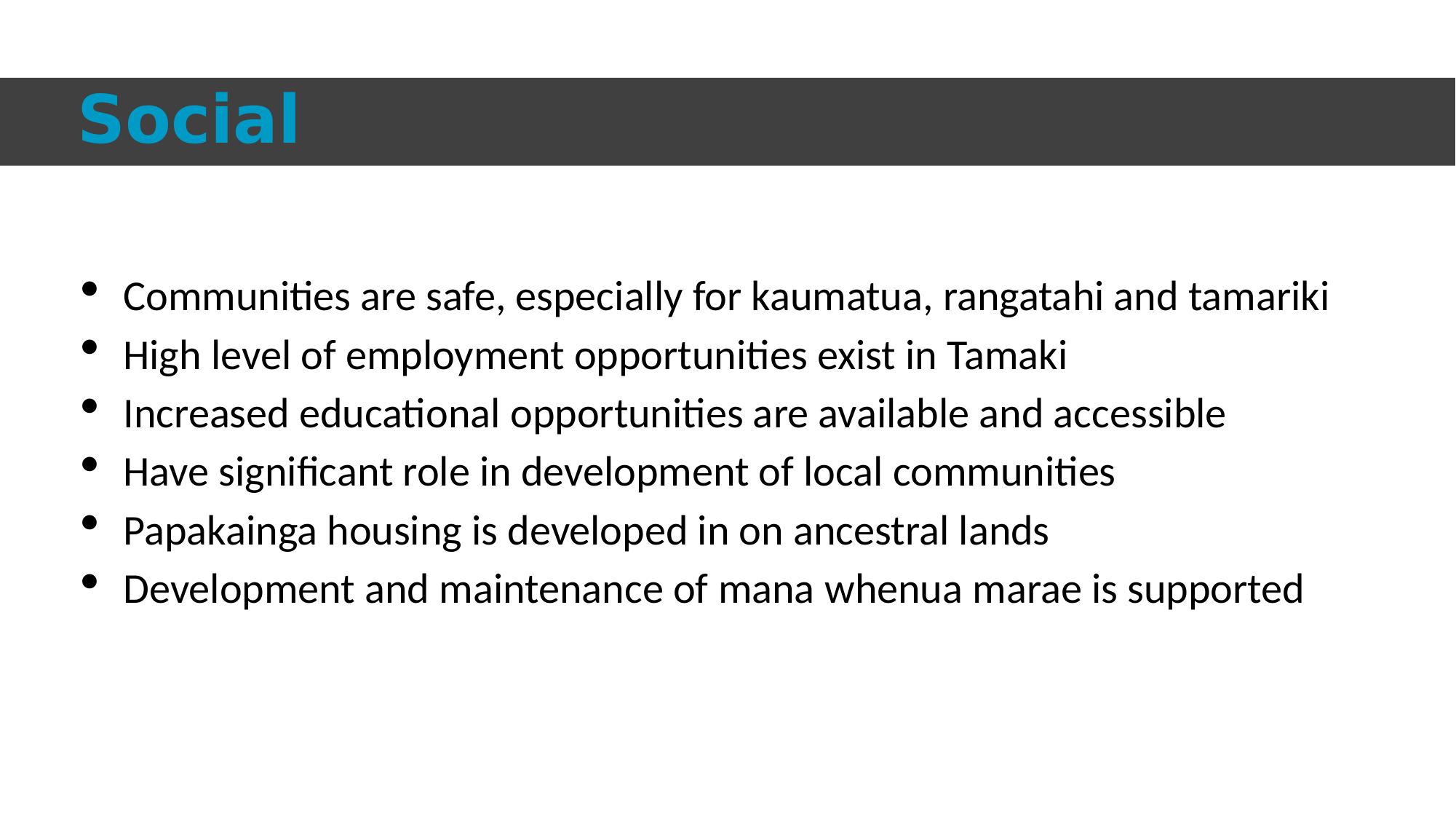

# Social

Communities are safe, especially for kaumatua, rangatahi and tamariki
High level of employment opportunities exist in Tamaki
Increased educational opportunities are available and accessible
Have significant role in development of local communities
Papakainga housing is developed in on ancestral lands
Development and maintenance of mana whenua marae is supported